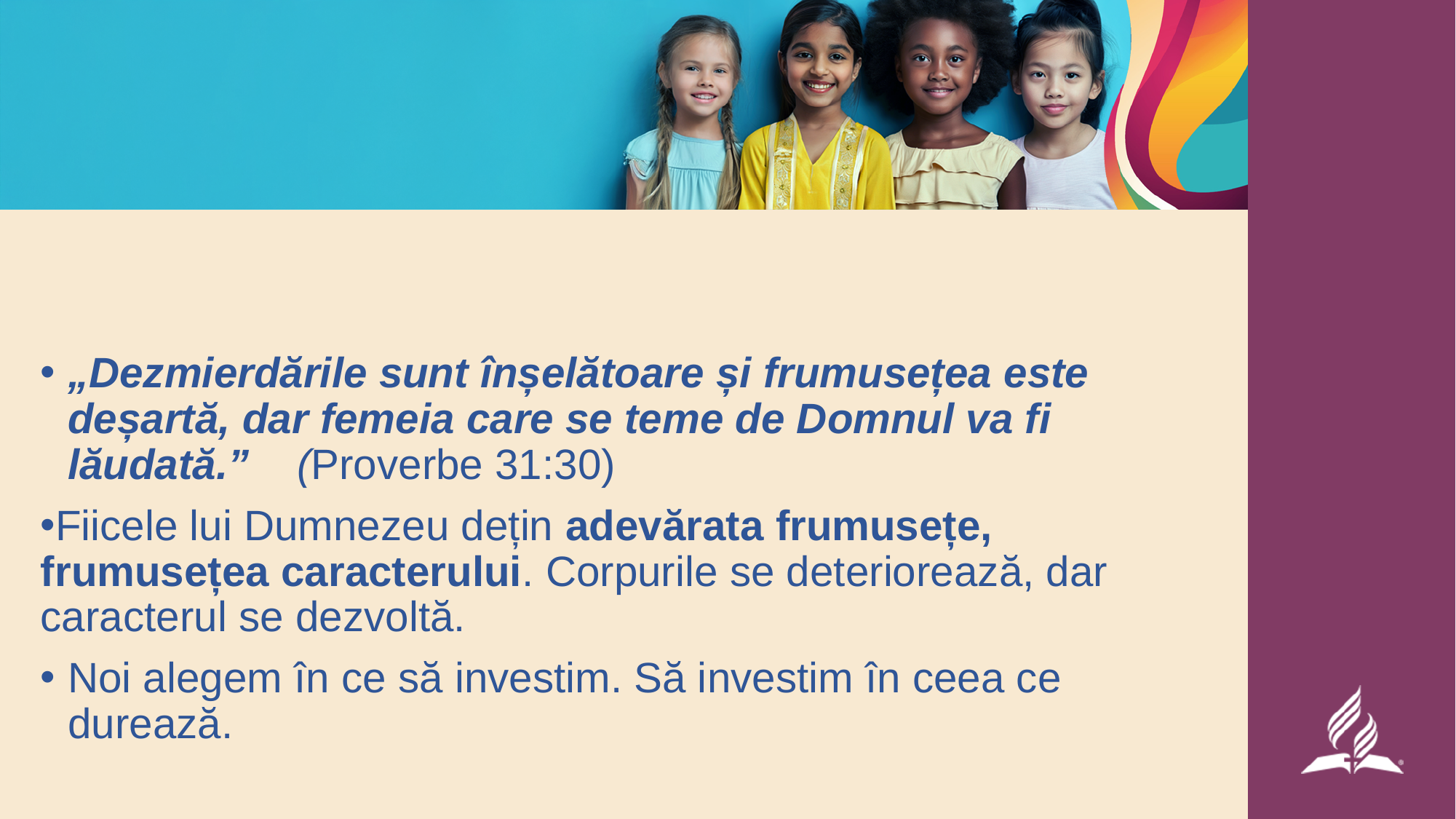

„Dezmierdările sunt înșelătoare și frumusețea este deșartă, dar femeia care se teme de Domnul va fi lăudată.”    (Proverbe 31:30)
Fiicele lui Dumnezeu dețin adevărata frumusețe, frumusețea caracterului. Corpurile se deteriorează, dar caracterul se dezvoltă.
Noi alegem în ce să investim. Să investim în ceea ce durează.